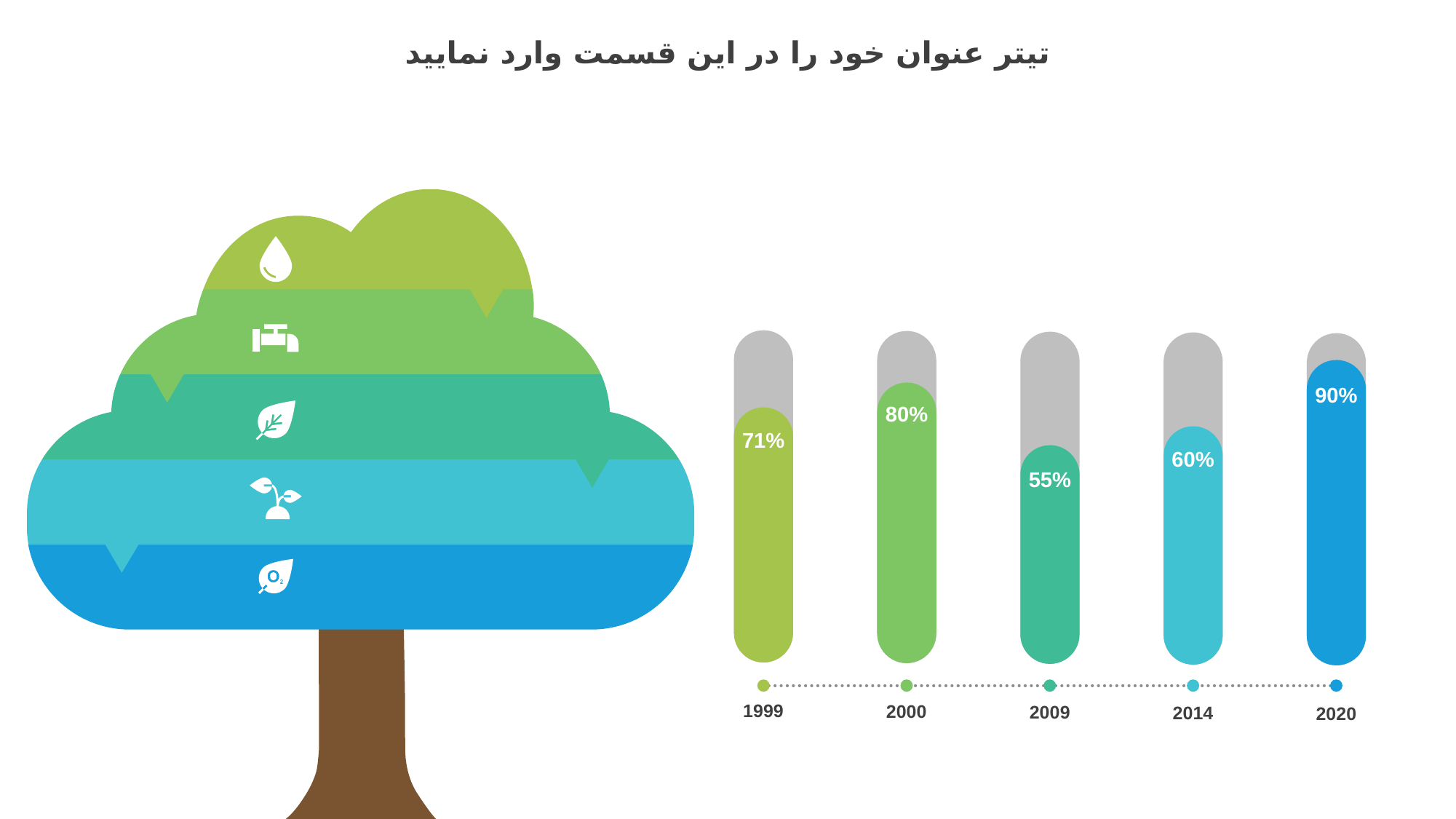

تیتر عنوان خود را در این قسمت وارد نمایید

90%

80%

71%

60%

55%

1999
2000
2009
2014
2020